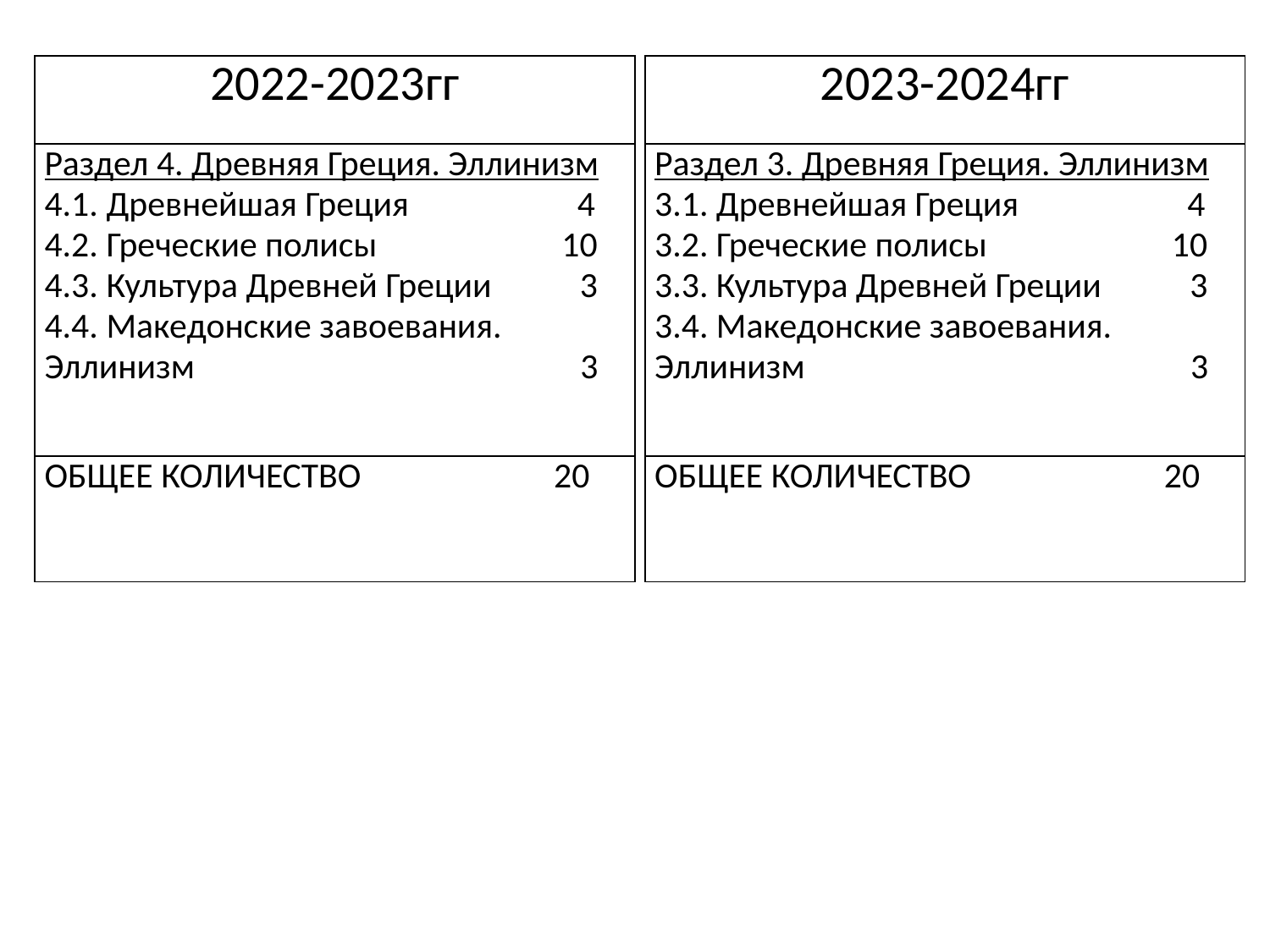

| 2022-2023гг |
| --- |
| Раздел 4. Древняя Греция. Эллинизм 4.1. Древнейшая Греция 4 4.2. Греческие полисы 10 4.3. Культура Древней Греции 3 4.4. Македонские завоевания. Эллинизм 3 |
| ОБЩЕЕ КОЛИЧЕСТВО 20 |
| 2023-2024гг |
| --- |
| Раздел 3. Древняя Греция. Эллинизм 3.1. Древнейшая Греция 4 3.2. Греческие полисы 10 3.3. Культура Древней Греции 3 3.4. Македонские завоевания. Эллинизм 3 |
| ОБЩЕЕ КОЛИЧЕСТВО 20 |